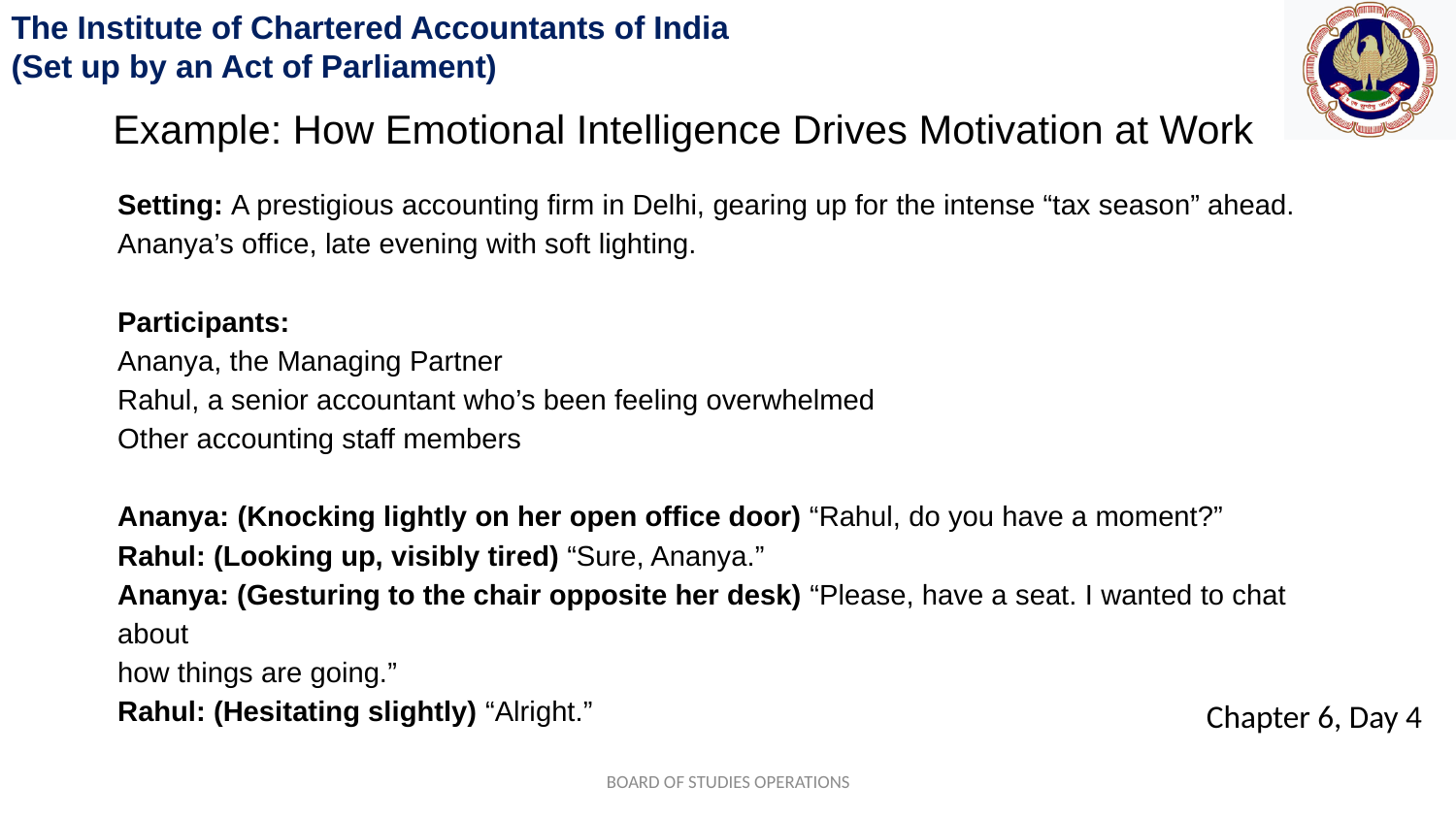

Example: How Emotional Intelligence Drives Motivation at Work
Setting: A prestigious accounting firm in Delhi, gearing up for the intense “tax season” ahead.
Ananya’s office, late evening with soft lighting.

Participants:
Ananya, the Managing Partner
Rahul, a senior accountant who’s been feeling overwhelmed
Other accounting staff members

Ananya: (Knocking lightly on her open office door) “Rahul, do you have a moment?”
Rahul: (Looking up, visibly tired) “Sure, Ananya.”
Ananya: (Gesturing to the chair opposite her desk) “Please, have a seat. I wanted to chat about
how things are going.”
Rahul: (Hesitating slightly) “Alright.”
BOARD OF STUDIES OPERATIONS